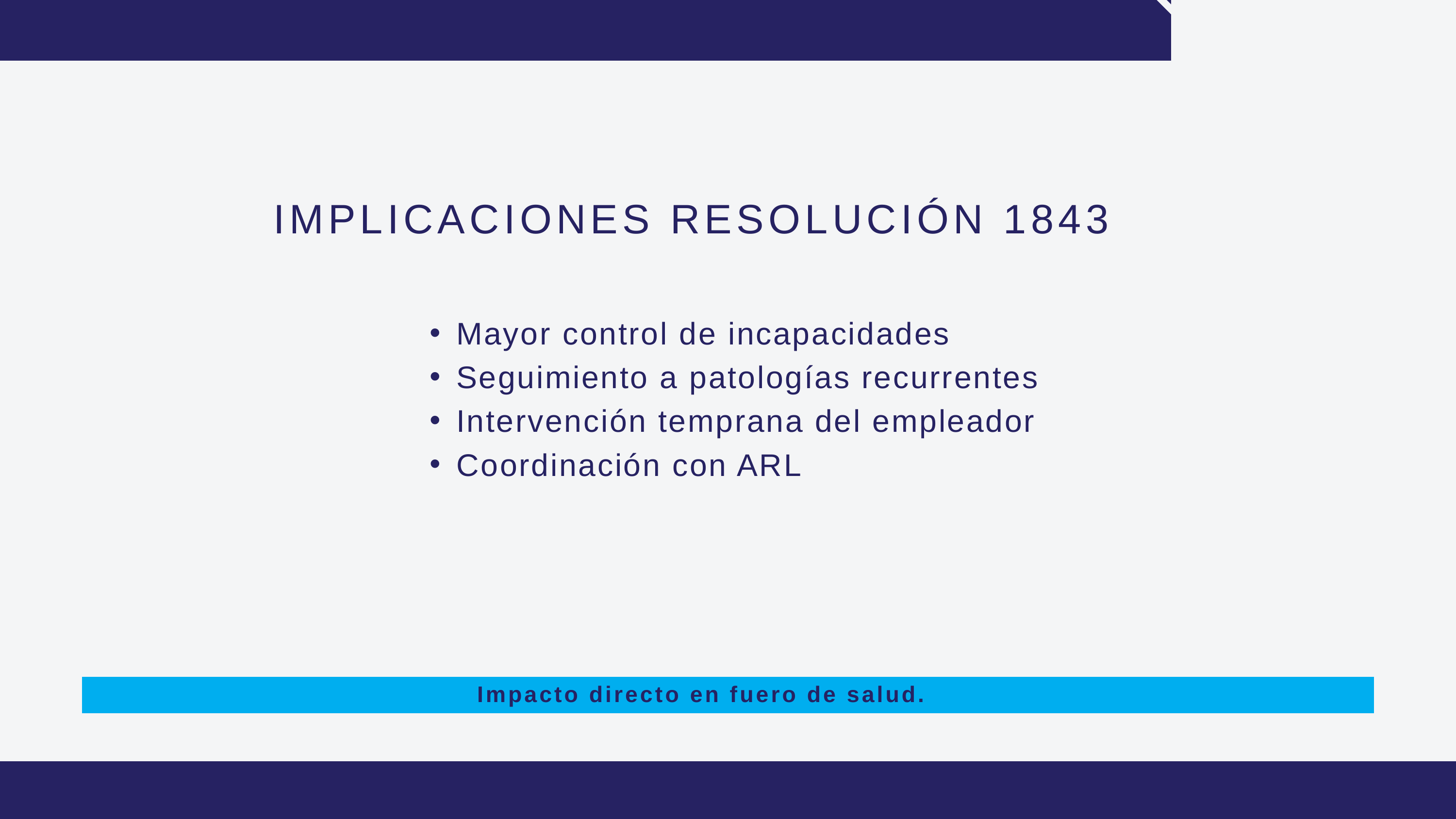

IMPLICACIONES RESOLUCIÓN 1843
Mayor control de incapacidades
Seguimiento a patologías recurrentes
Intervención temprana del empleador
Coordinación con ARL

Impacto directo en fuero de salud.